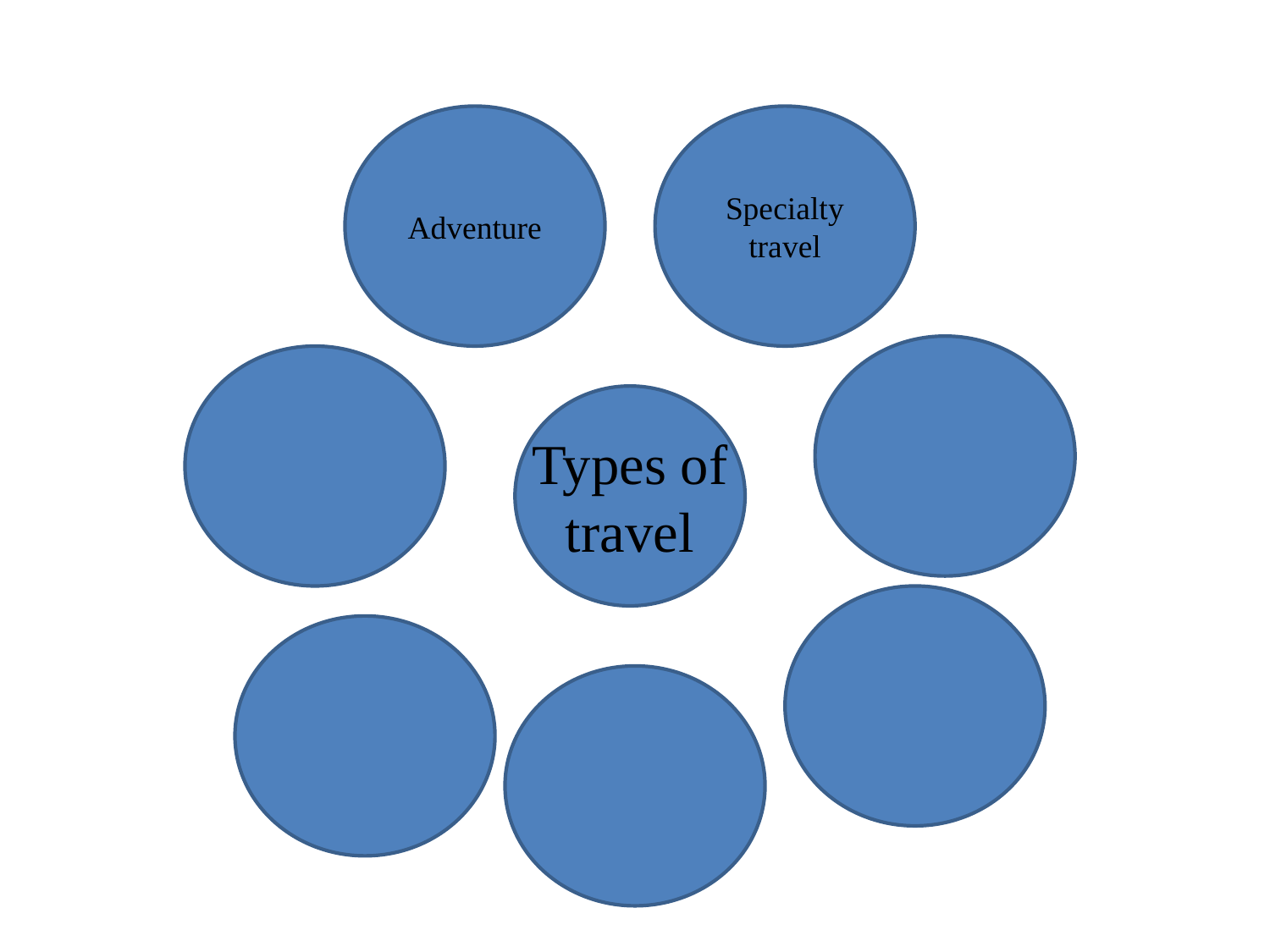

Adventure
Specialty
travel

# Types of travel